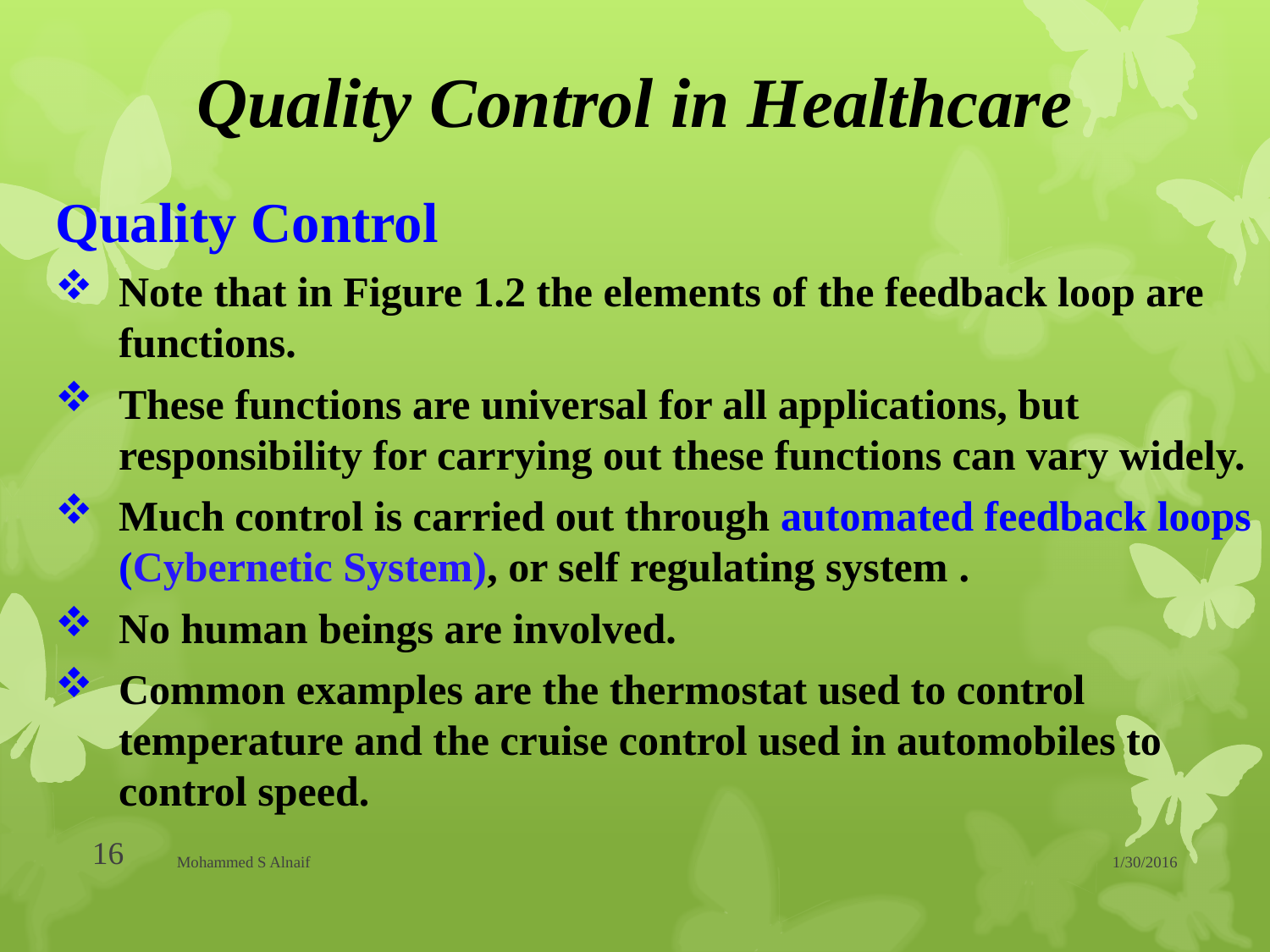

# Quality Control in Healthcare
Quality Control
Note that in Figure 1.2 the elements of the feedback loop are functions.
These functions are universal for all applications, but responsibility for carrying out these functions can vary widely.
Much control is carried out through automated feedback loops (Cybernetic System), or self regulating system .
No human beings are involved.
Common examples are the thermostat used to control temperature and the cruise control used in automobiles to control speed.
16
Mohammed S Alnaif
1/30/2016